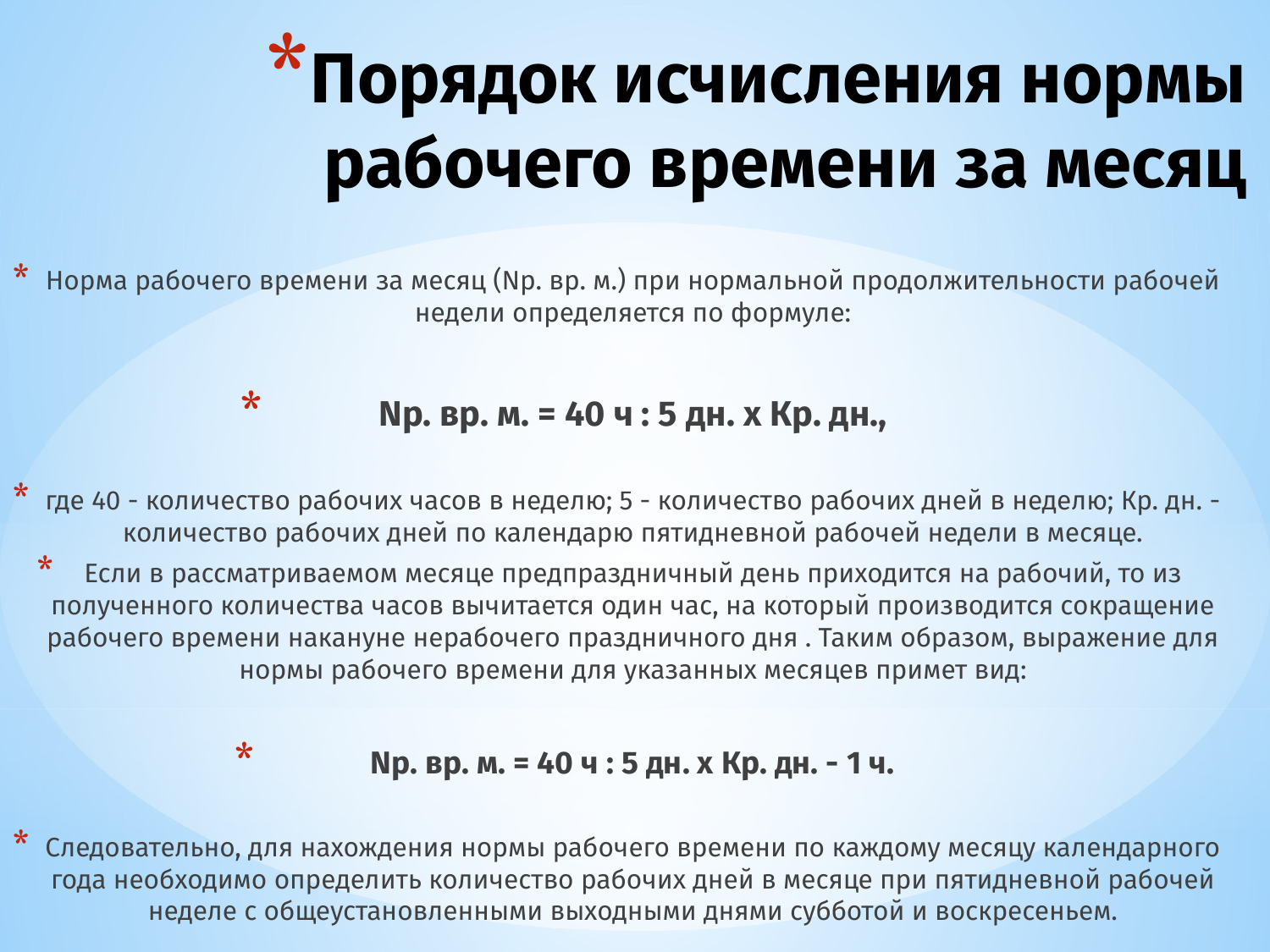

# Порядок исчисления нормы рабочего времени за месяц

Норма рабочего времени за месяц (Nр. вр. м.) при нормальной продолжительности рабочей недели определяется по формуле:

Nр. вр. м. = 40 ч : 5 дн. x Кр. дн.,

где 40 - количество рабочих часов в неделю; 5 - количество рабочих дней в неделю; Кр. дн. - количество рабочих дней по календарю пятидневной рабочей недели в месяце.
Если в рассматриваемом месяце предпраздничный день приходится на рабочий, то из полученного количества часов вычитается один час, на который производится сокращение рабочего времени накануне нерабочего праздничного дня . Таким образом, выражение для нормы рабочего времени для указанных месяцев примет вид:

Nр. вр. м. = 40 ч : 5 дн. x Кр. дн. - 1 ч.

Следовательно, для нахождения нормы рабочего времени по каждому месяцу календарного года необходимо определить количество рабочих дней в месяце при пятидневной рабочей неделе с общеустановленными выходными днями субботой и воскресеньем.